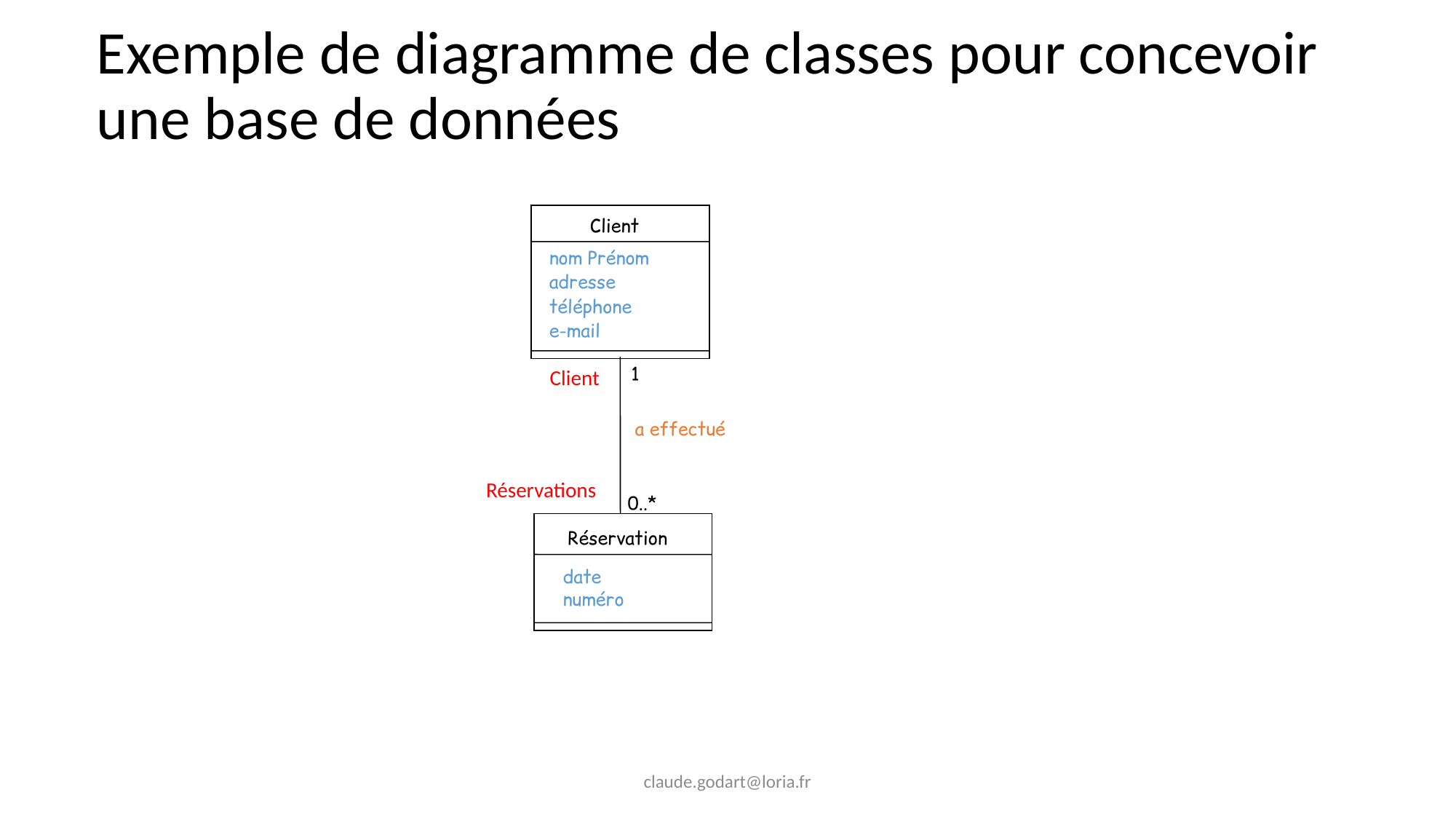

# Exemple de diagramme de classes pour concevoir une base de données

Client

nom Prénom
adresse
téléphone
e-mail

1
Client
a effectué
Réservations
0..*

Réservation

date
numéro

claude.godart@loria.fr